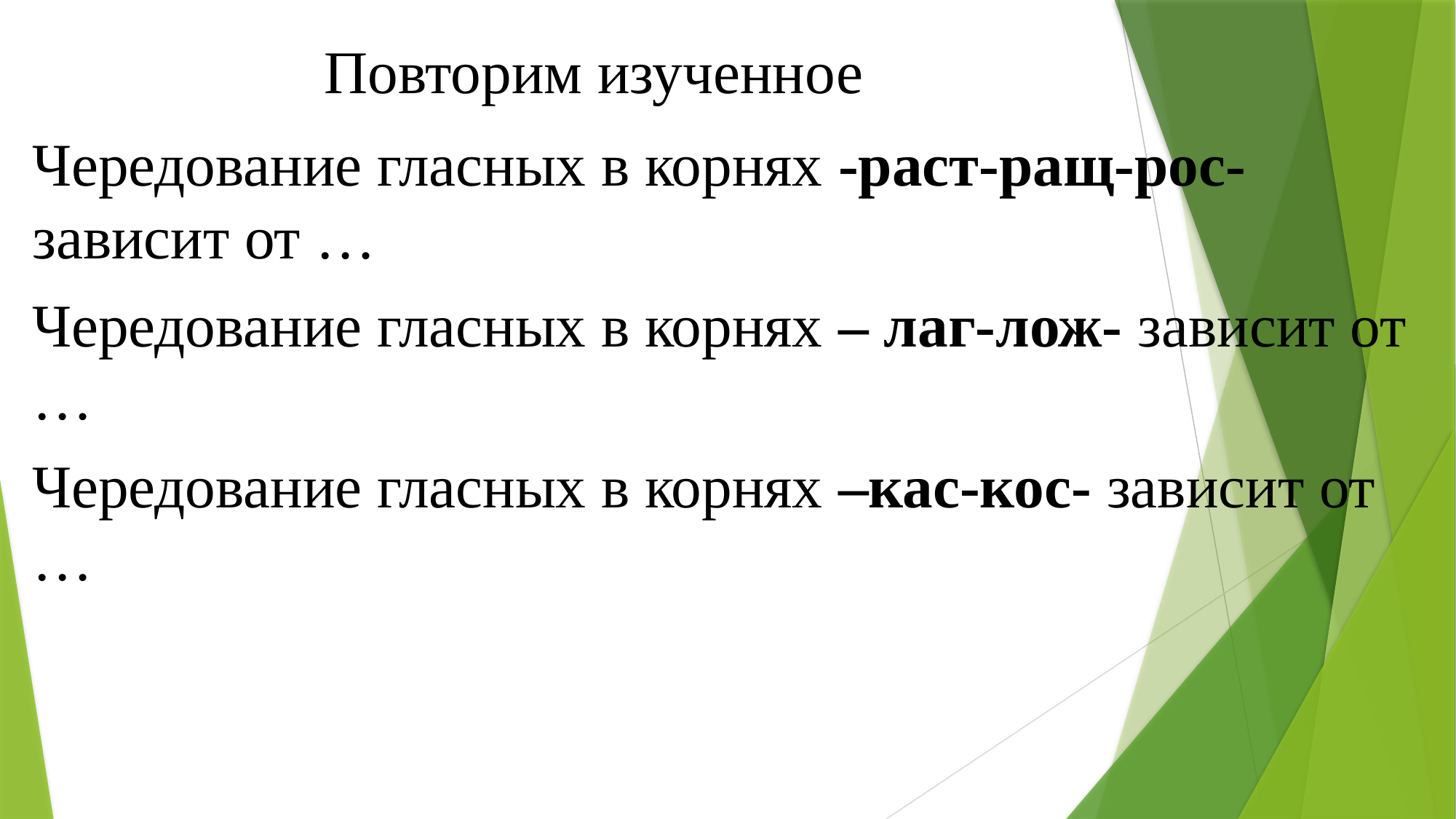

# Повторим изученное
Чередование гласных в корнях -раст-ращ-рос- зависит от …
Чередование гласных в корнях – лаг-лож- зависит от …
Чередование гласных в корнях –кас-кос- зависит от …